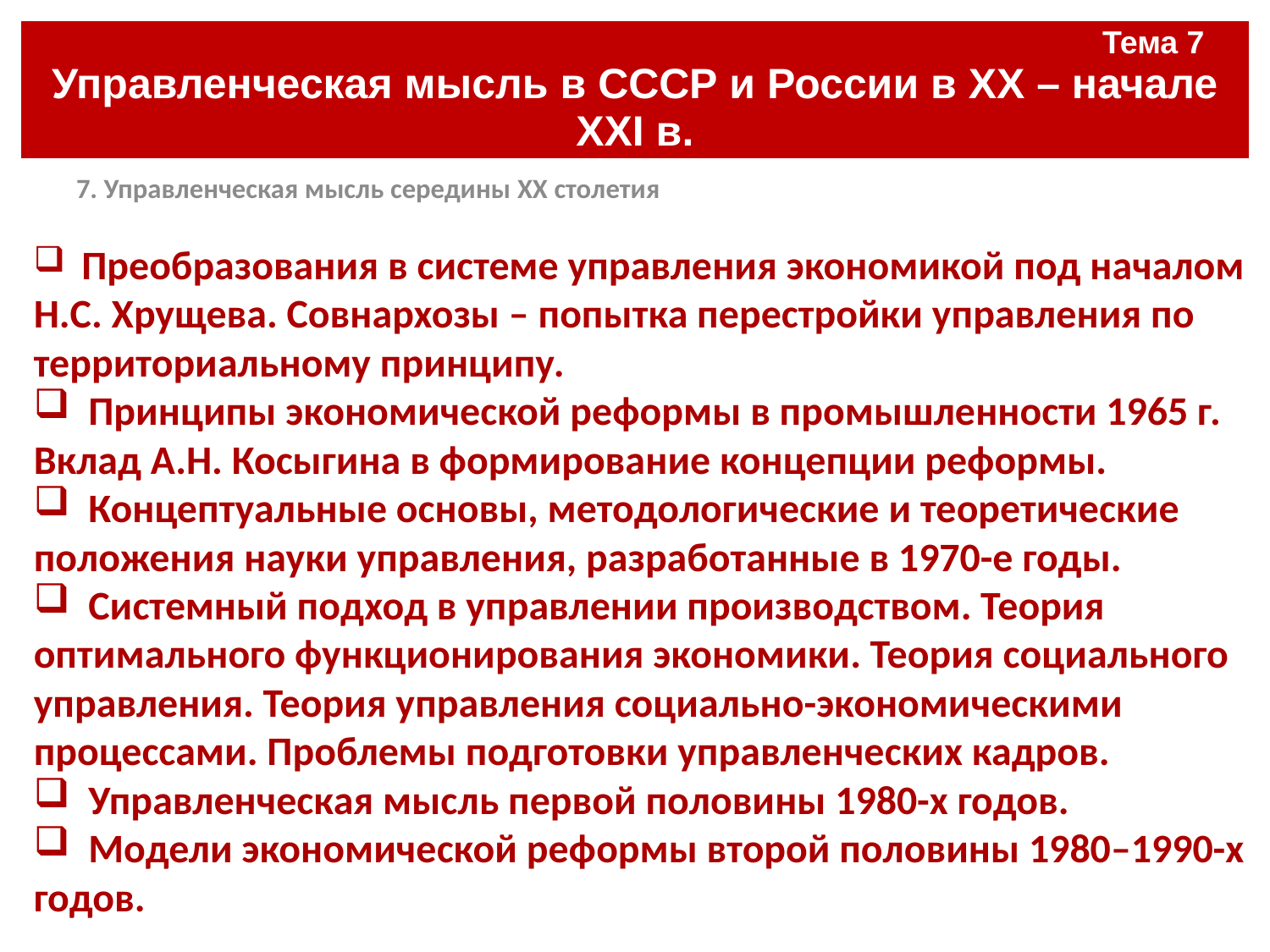

| Тема 7 Управленческая мысль в СССР и России в ХХ – начале ХХI в. |
| --- |
7. Управленческая мысль середины XX столетия

#
  Преобразования в системе управления экономикой под началом Н.С. Хрущева. Совнархозы – попытка перестройки управления по территориальному принципу.
  Принципы экономической реформы в промышленности 1965 г. Вклад А.Н. Косыгина в формирование концепции реформы.
  Концептуальные основы, методологические и теоретические положения науки управления, разработанные в 1970-е годы.
  Системный подход в управлении производством. Теория оптимального функционирования экономики. Теория социального управления. Теория управления социально-экономическими процессами. Проблемы подготовки управленческих кадров.
  Управленческая мысль первой половины 1980-х годов.
  Модели экономической реформы второй половины 1980–1990-х годов.